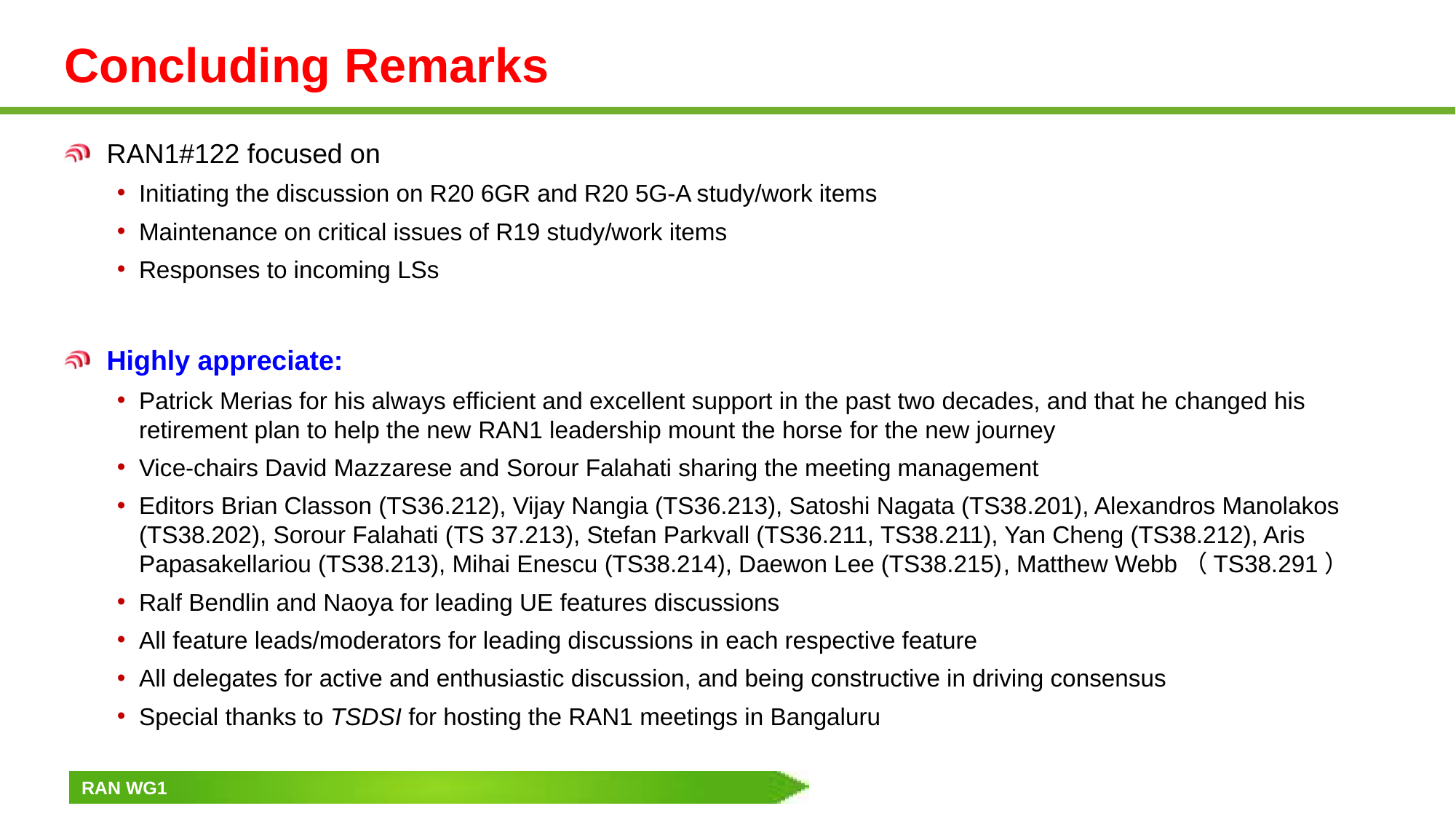

# Concluding Remarks
RAN1#122 focused on
Initiating the discussion on R20 6GR and R20 5G-A study/work items
Maintenance on critical issues of R19 study/work items
Responses to incoming LSs

Highly appreciate:
Patrick Merias for his always efficient and excellent support in the past two decades, and that he changed his retirement plan to help the new RAN1 leadership mount the horse for the new journey
Vice-chairs David Mazzarese and Sorour Falahati sharing the meeting management
Editors Brian Classon (TS36.212), Vijay Nangia (TS36.213), Satoshi Nagata (TS38.201), Alexandros Manolakos (TS38.202), Sorour Falahati (TS 37.213), Stefan Parkvall (TS36.211, TS38.211), Yan Cheng (TS38.212), Aris Papasakellariou (TS38.213), Mihai Enescu (TS38.214), Daewon Lee (TS38.215), Matthew Webb（TS38.291）
Ralf Bendlin and Naoya for leading UE features discussions
All feature leads/moderators for leading discussions in each respective feature
All delegates for active and enthusiastic discussion, and being constructive in driving consensus
Special thanks to TSDSI for hosting the RAN1 meetings in Bangaluru